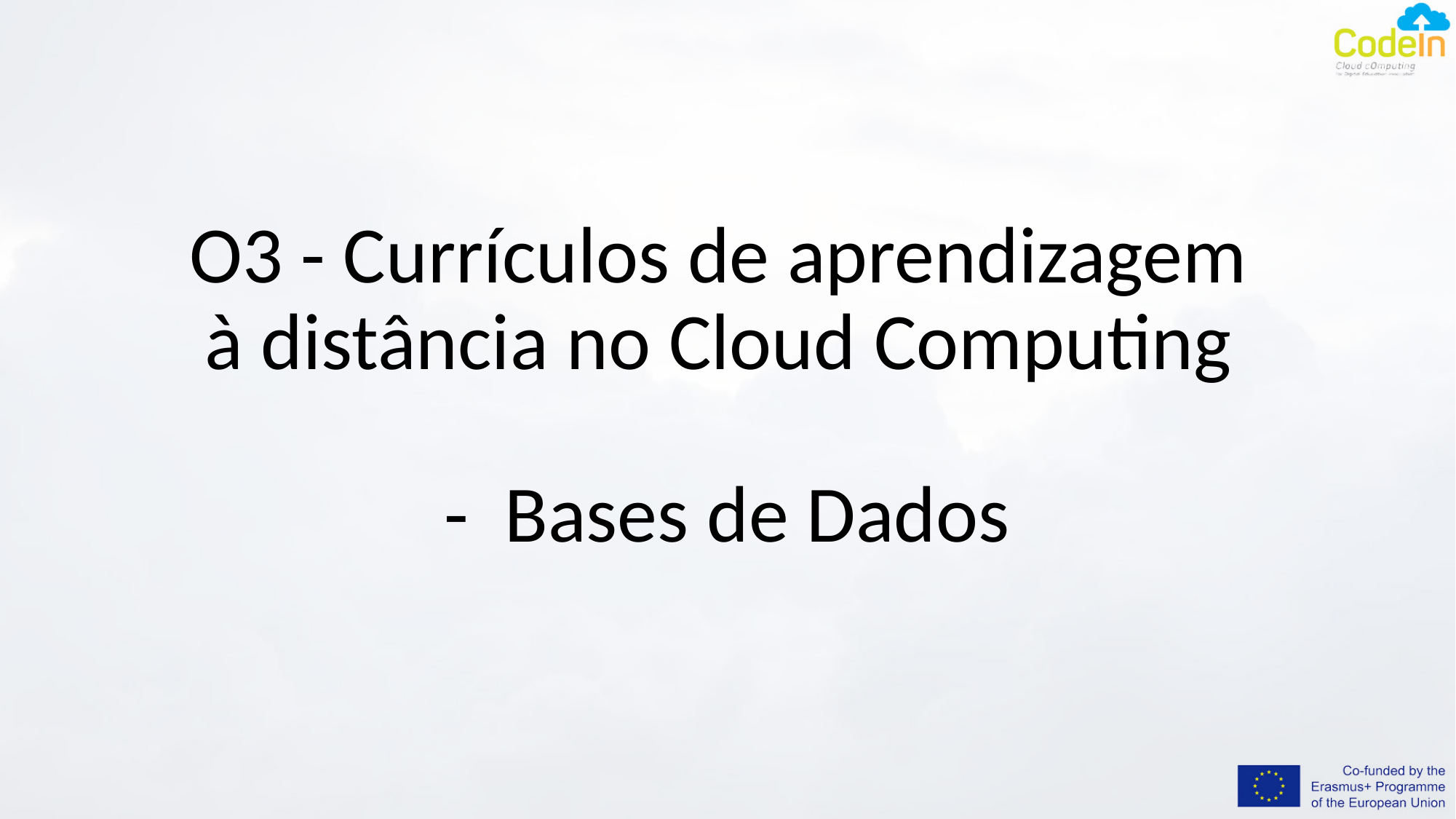

# O3 - Currículos de aprendizagem à distância no Cloud Computing -  Bases de Dados